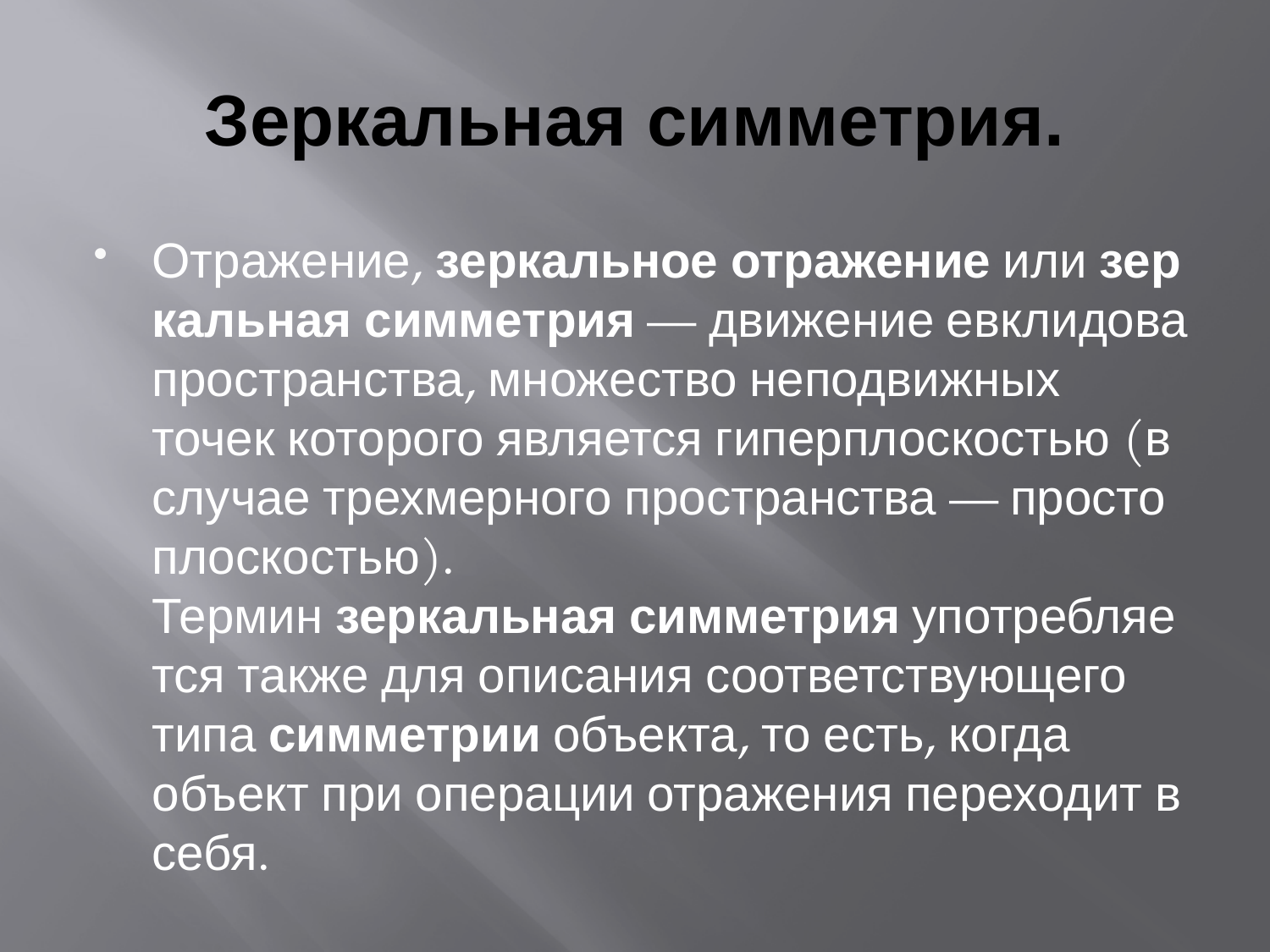

# Зеркальная симметрия.
Отражение, зеркальное отражение или зеркальная симметрия — движение евклидова пространства, множество неподвижных точек которого является гиперплоскостью (в случае трехмерного пространства — просто плоскостью). Термин зеркальная симметрия употребляется также для описания соответствующего типа симметрии объекта, то есть, когда объект при операции отражения переходит в себя.